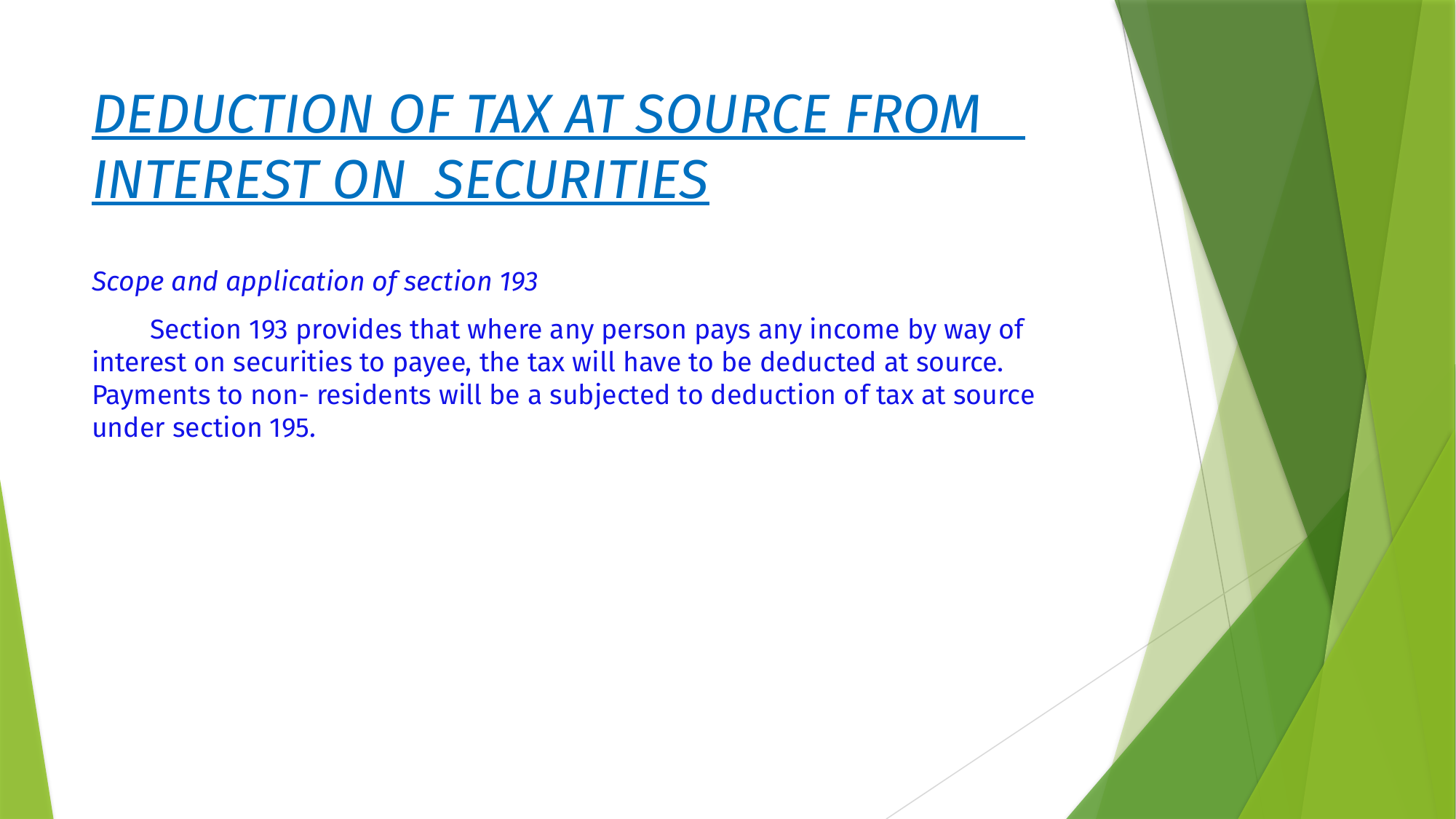

# DEDUCTION OF TAX AT SOURCE FROM    INTEREST ON  SECURITIES
Scope and application of section 193
        Section 193 provides that where any person pays any income by way of interest on securities to payee, the tax will have to be deducted at source. Payments to non- residents will be a subjected to deduction of tax at source under section 195.